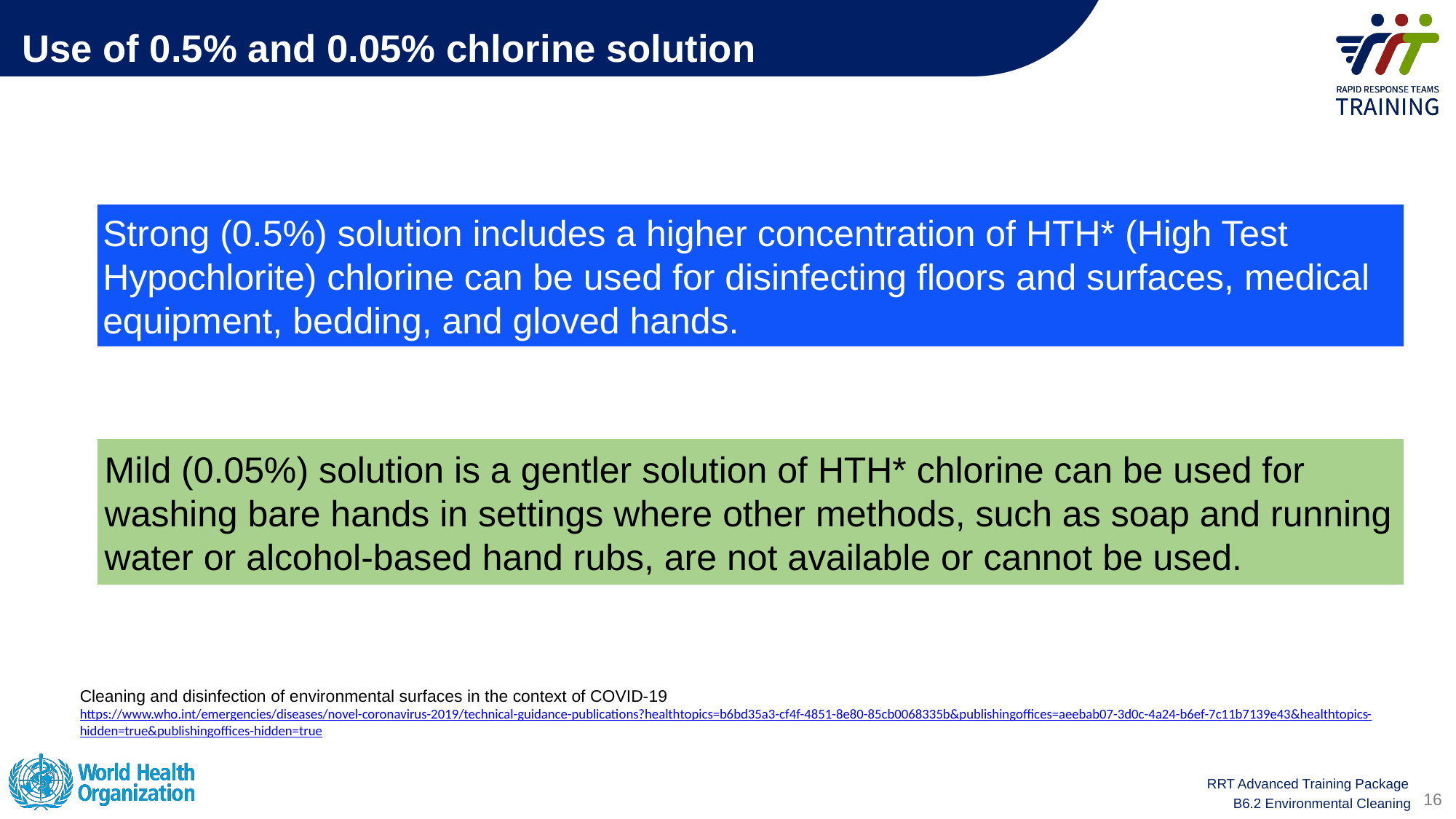

Use of 0.5% and 0.05% chlorine solution
Strong (0.5%) solution includes a higher concentration of HTH* (High Test Hypochlorite) chlorine can be used for disinfecting floors and surfaces, medical equipment, bedding, and gloved hands.
Mild (0.05%) solution is a gentler solution of HTH* chlorine can be used for washing bare hands in settings where other methods, such as soap and running water or alcohol-based hand rubs, are not available or cannot be used.
Cleaning and disinfection of environmental surfaces in the context of COVID-19
https://www.who.int/emergencies/diseases/novel-coronavirus-2019/technical-guidance-publications?healthtopics=b6bd35a3-cf4f-4851-8e80-85cb0068335b&publishingoffices=aeebab07-3d0c-4a24-b6ef-7c11b7139e43&healthtopics-hidden=true&publishingoffices-hidden=true